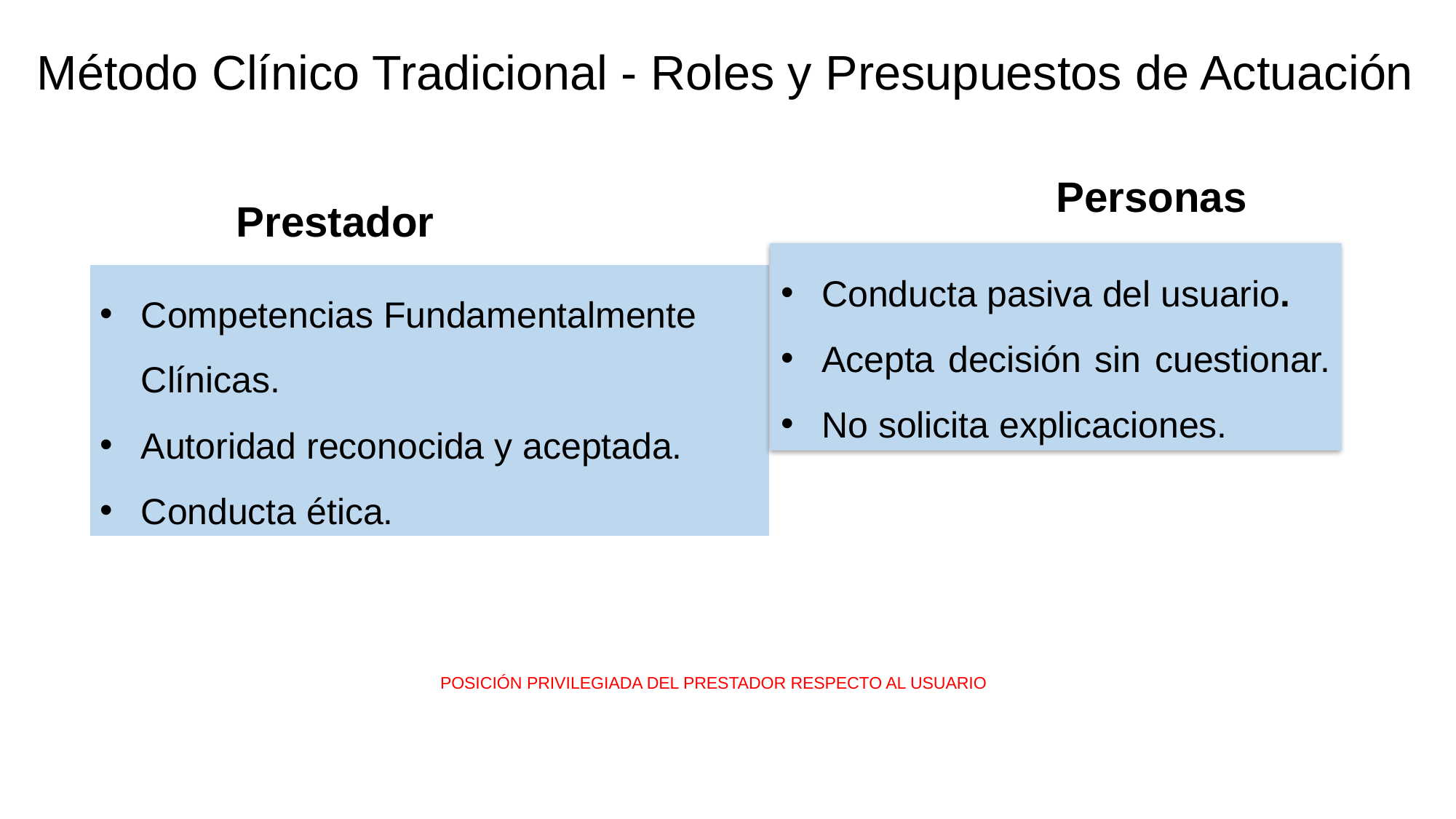

Método Clínico Tradicional - Roles y Presupuestos de Actuación

Personas
Conducta pasiva del usuario.
Acepta decisión sin cuestionar.
No solicita explicaciones.
Prestador
Competencias Fundamentalmente Clínicas.
Autoridad reconocida y aceptada.
Conducta ética.
# POSICIÓN PRIVILEGIADA DEL PRESTADOR RESPECTO AL USUARIO